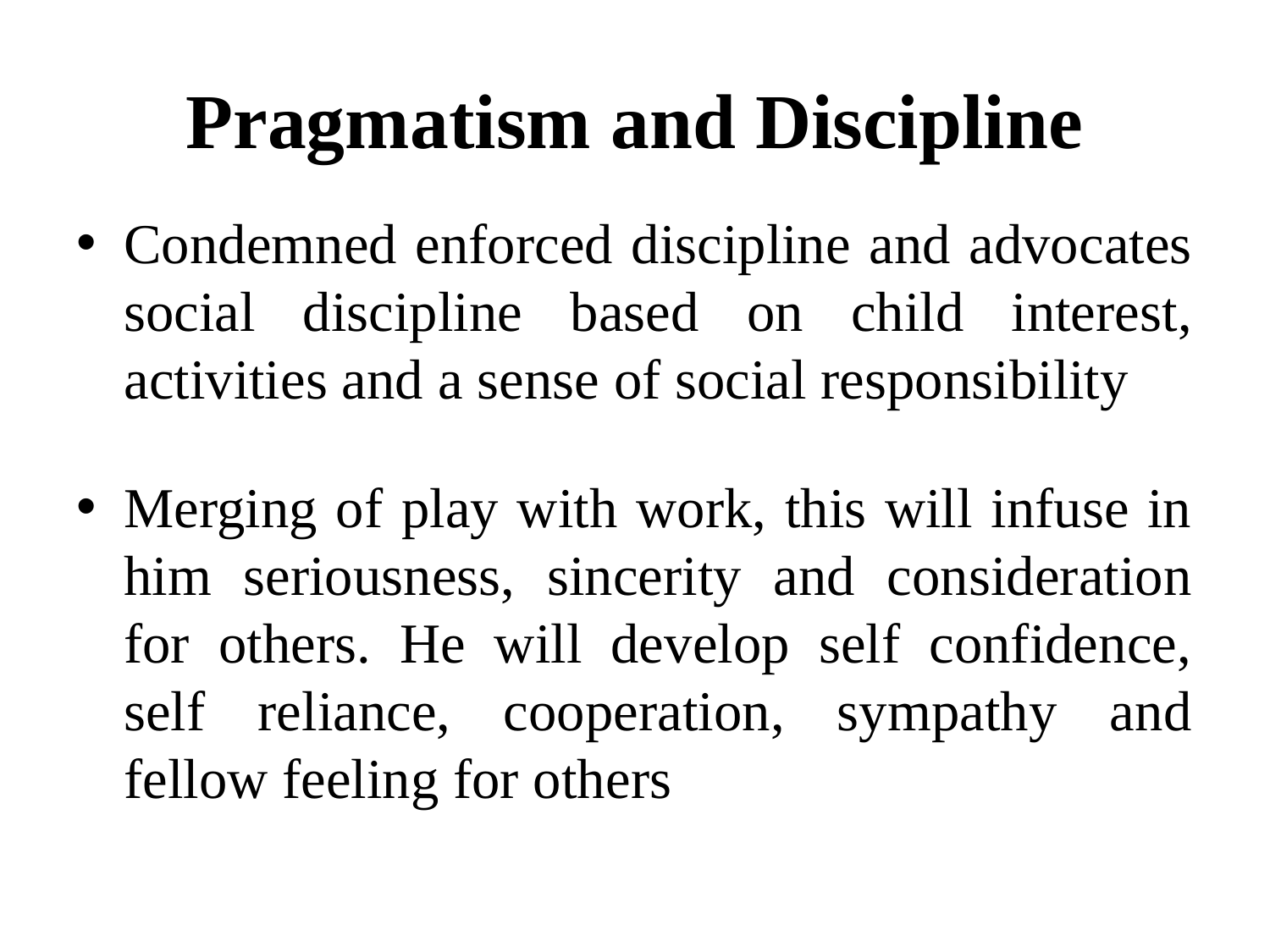

# Pragmatism and Discipline
Condemned enforced discipline and advocates social discipline based on child interest, activities and a sense of social responsibility

Merging of play with work, this will infuse in him seriousness, sincerity and consideration for others. He will develop self confidence, self reliance, cooperation, sympathy and fellow feeling for others